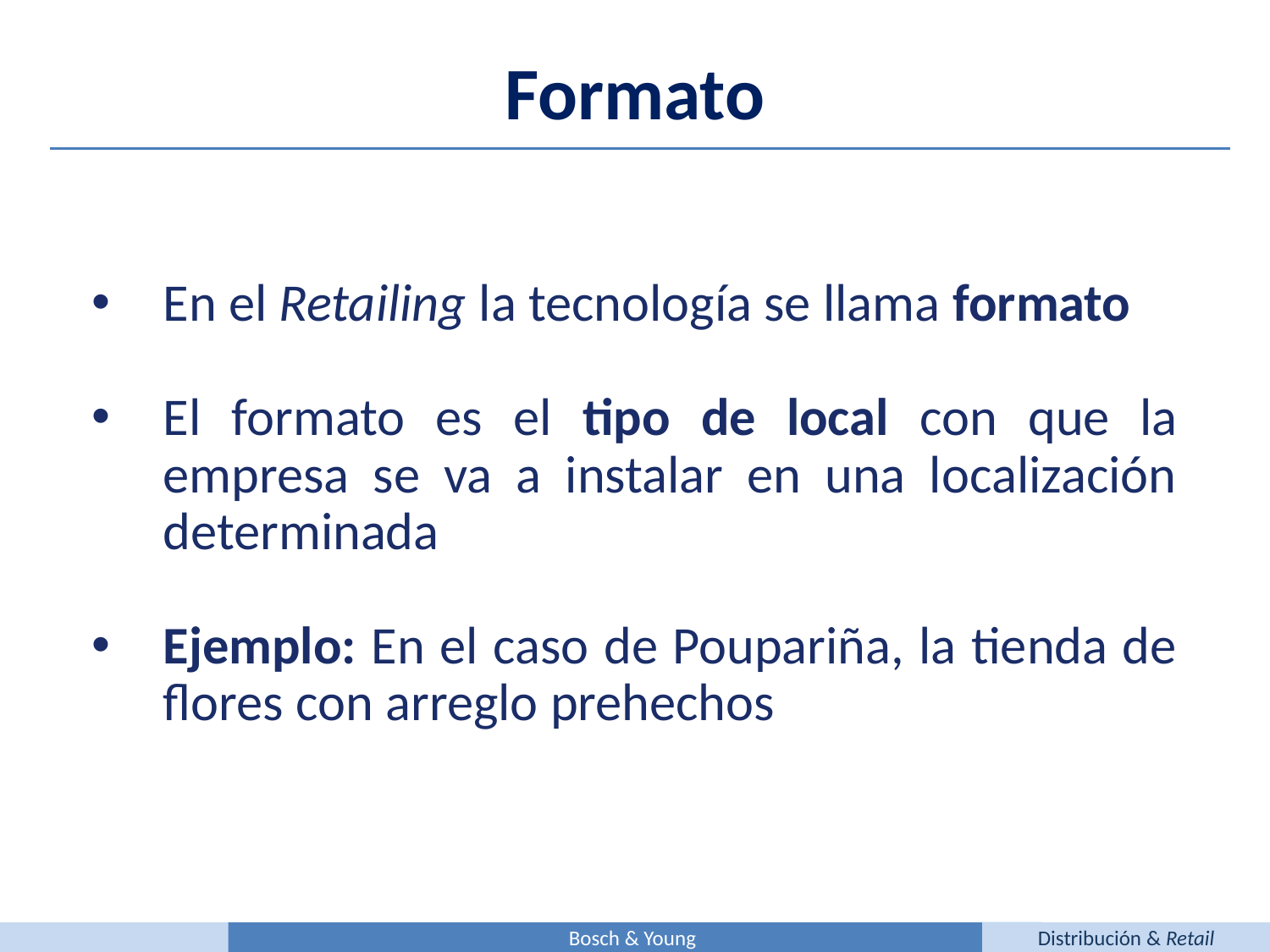

Formato
En el Retailing la tecnología se llama formato

El formato es el tipo de local con que la empresa se va a instalar en una localización determinada

Ejemplo: En el caso de Poupariña, la tienda de flores con arreglo prehechos

Bosch & Young
Distribución & Retail